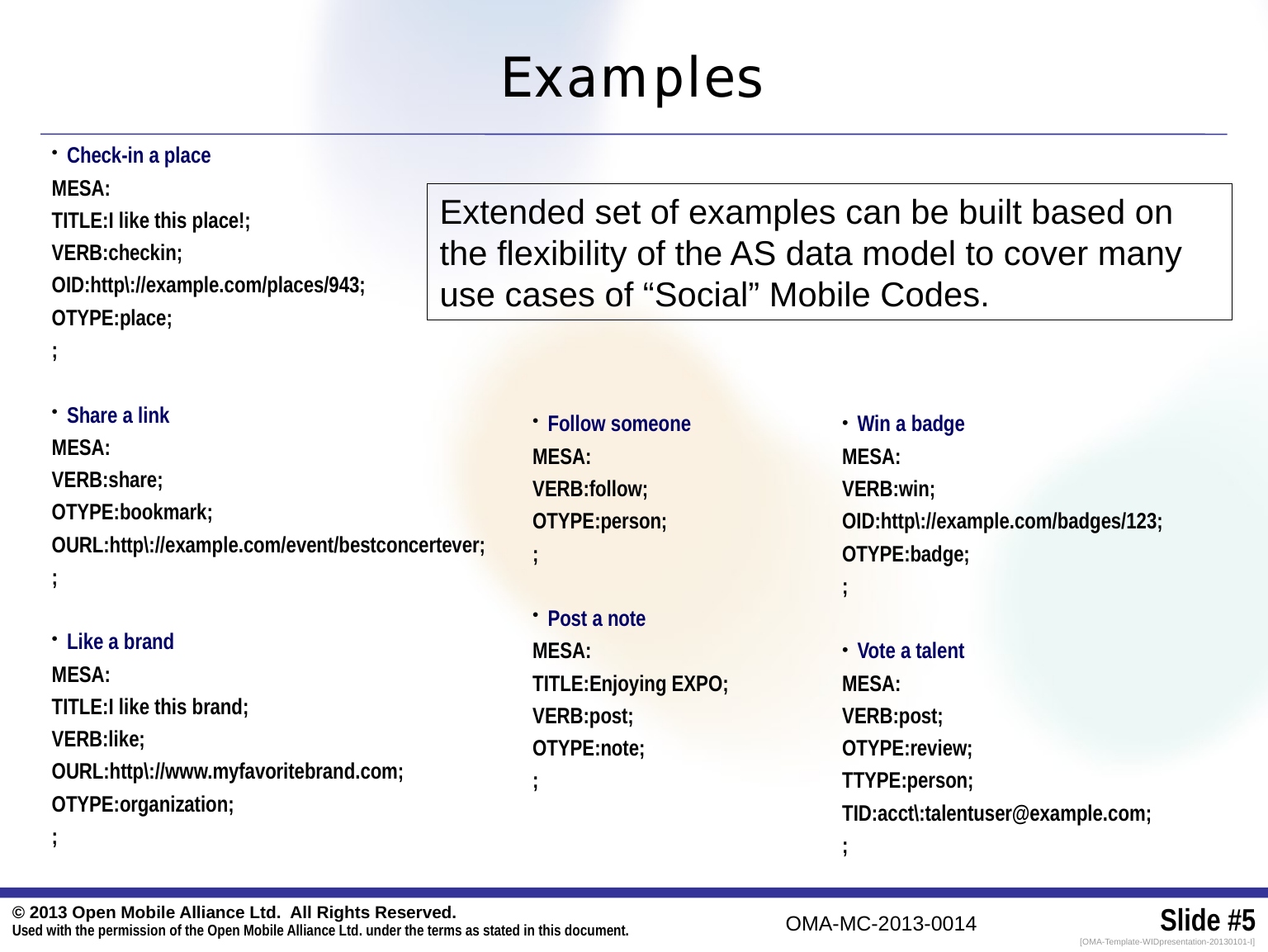

# Examples
Check-in a place
MESA:
TITLE:I like this place!;
VERB:checkin;
OID:http\://example.com/places/943;
OTYPE:place;
;

Share a link
MESA:
VERB:share;
OTYPE:bookmark;
OURL:http\://example.com/event/bestconcertever;
;

Like a brand
MESA:
TITLE:I like this brand;
VERB:like;
OURL:http\://www.myfavoritebrand.com;
OTYPE:organization;
;

Extended set of examples can be built based on the flexibility of the AS data model to cover many use cases of “Social” Mobile Codes.
Follow someone
MESA:
VERB:follow;
OTYPE:person;
;

Post a note
MESA:
TITLE:Enjoying EXPO;
VERB:post;
OTYPE:note;
;
Win a badge
MESA:
VERB:win;
OID:http\://example.com/badges/123;
OTYPE:badge;
;

Vote a talent
MESA:
VERB:post;
OTYPE:review;
TTYPE:person;
TID:acct\:talentuser@example.com;
;